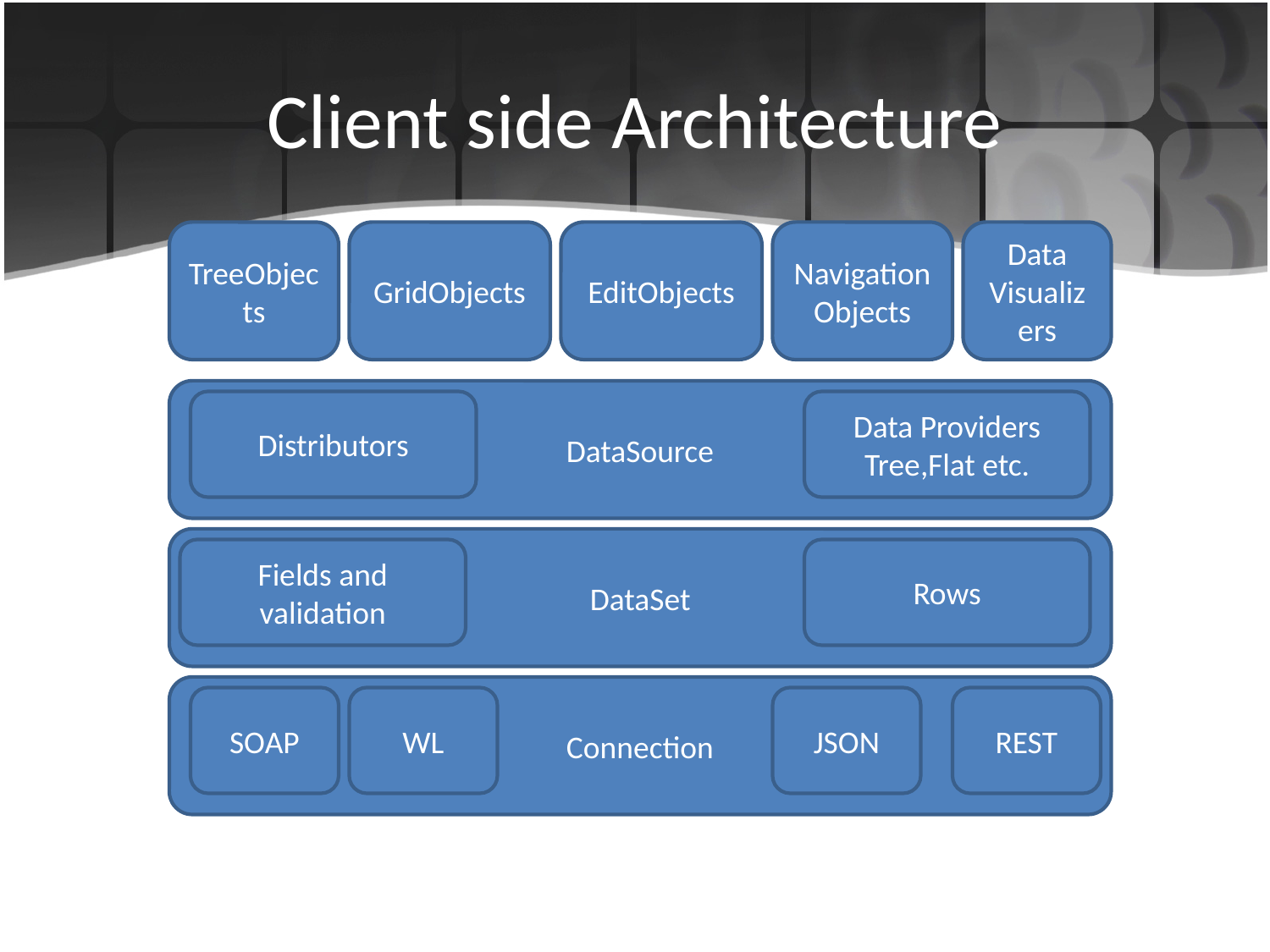

# Client side Architecture
TreeObjects
GridObjects
EditObjects
Navigation Objects
Data Visualizers
DataSource
Distributors
Data Providers
Tree,Flat etc.
DataSet
Fields and validation
Rows
Connection
SOAP
WL
JSON
REST